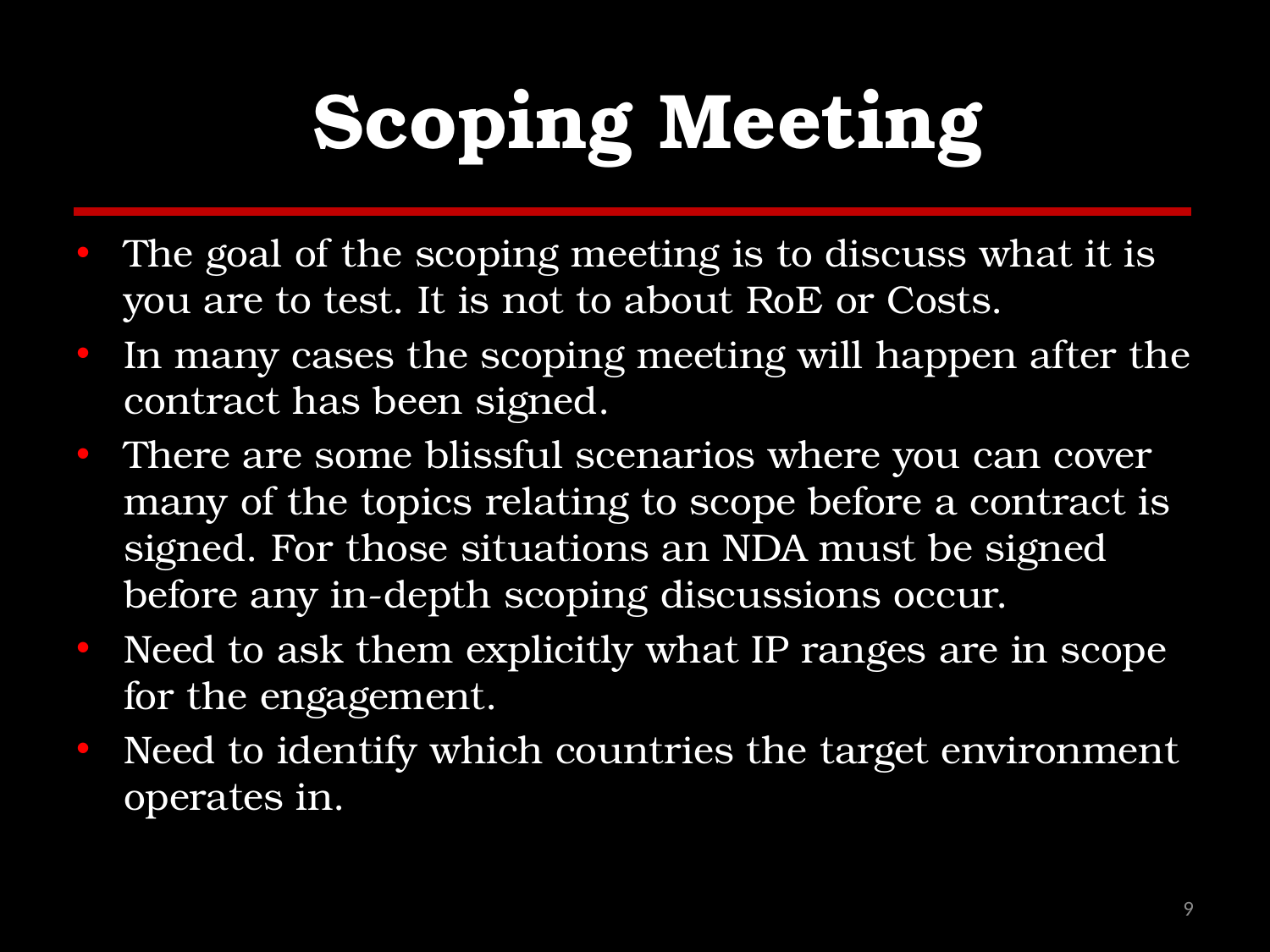

# Scoping Meeting
The goal of the scoping meeting is to discuss what it is you are to test. It is not to about RoE or Costs.
In many cases the scoping meeting will happen after the contract has been signed.
There are some blissful scenarios where you can cover many of the topics relating to scope before a contract is signed. For those situations an NDA must be signed before any in-depth scoping discussions occur.
Need to ask them explicitly what IP ranges are in scope for the engagement.
Need to identify which countries the target environment operates in.
9